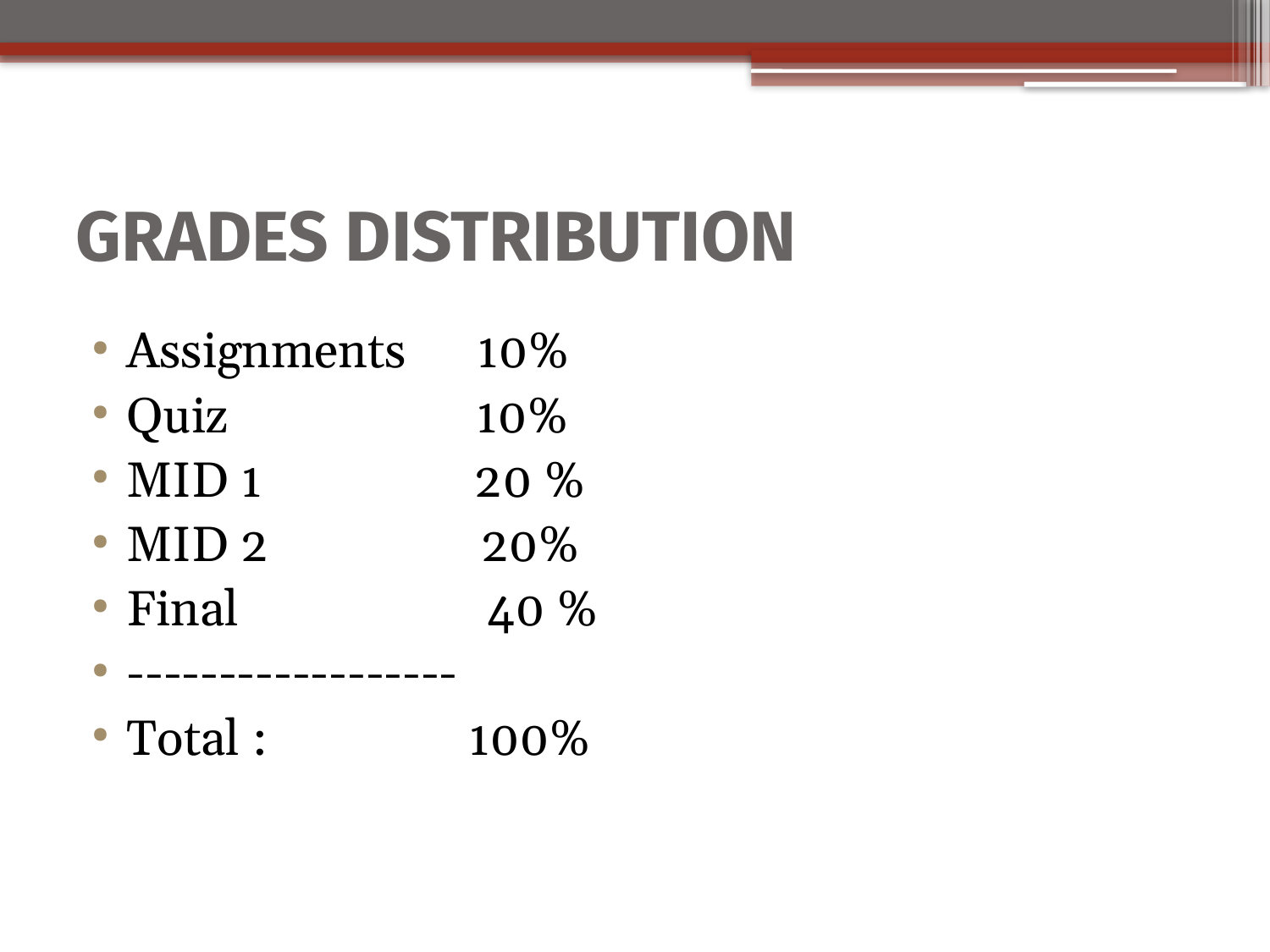

# Grades Distribution
Assignments      10%
Quiz                     10%
MID 1                  20 %
MID 2                  20%
Final                     40 %
------------------
Total :                 100%